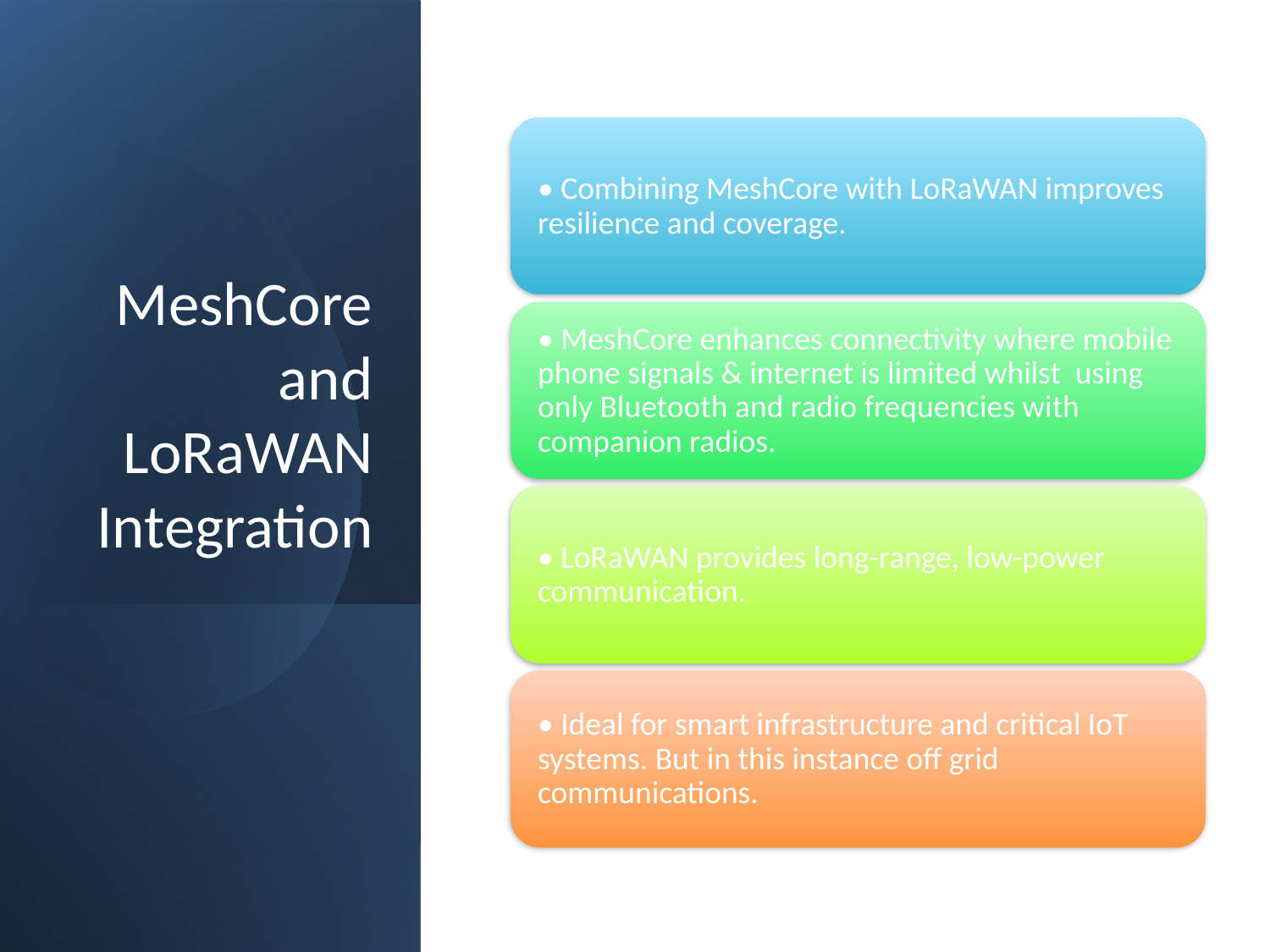

• Combining MeshCore with LoRaWAN improves resilience and coverage.
• MeshCore enhances connectivity where mobile phone signals & internet is limited whilst  using only Bluetooth and radio frequencies with companion radios.
• LoRaWAN provides long-range, low-power communication.
• Ideal for smart infrastructure and critical IoT systems. But in this instance off grid communications.

# MeshCore and LoRaWAN Integration